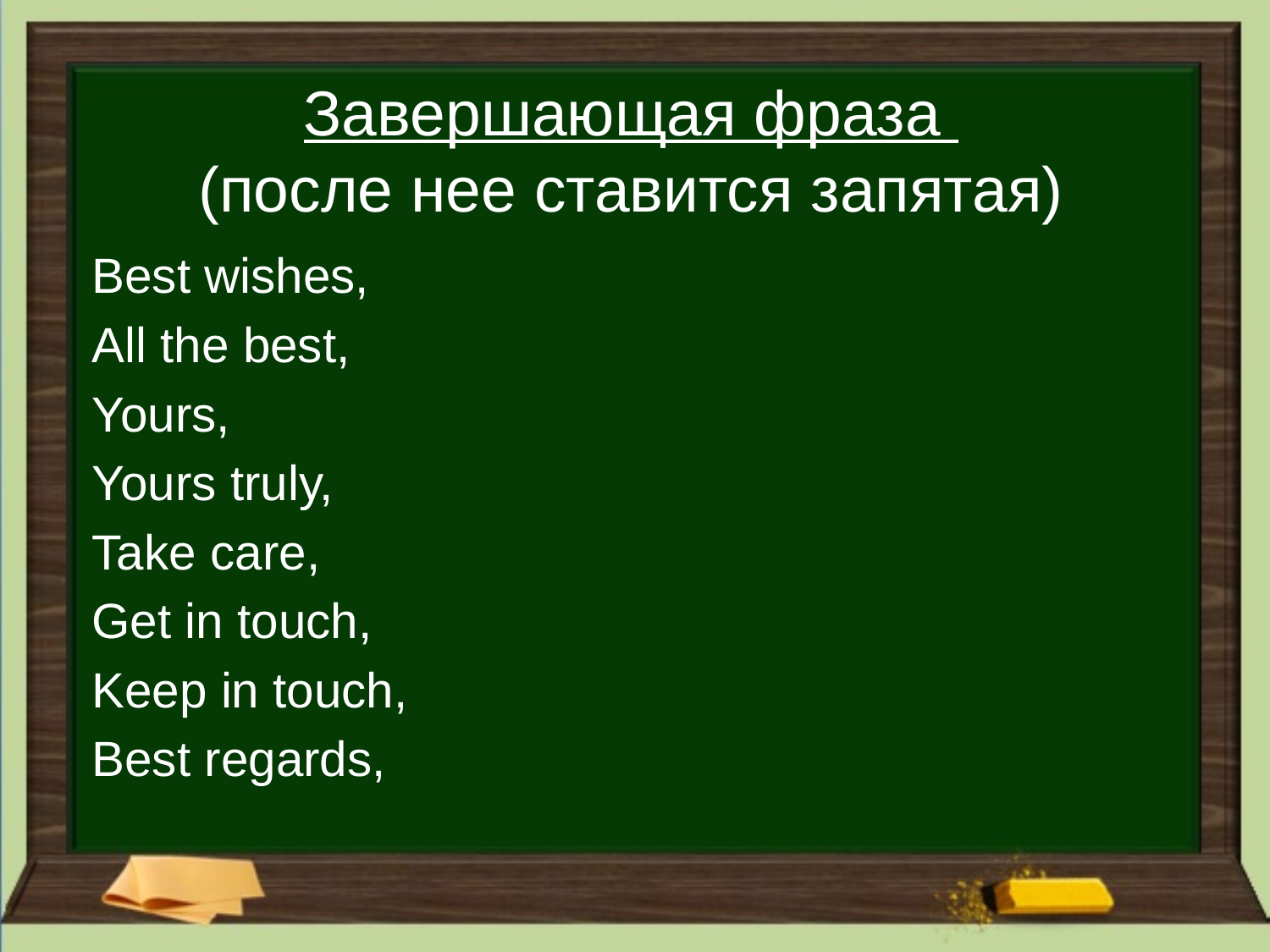

# Завершающая фраза (после нее ставится запятая)
Best wishes,
All the best,
Yours,
Yours truly,
Take care,
Get in touch,
Keep in touch,
Best regards,